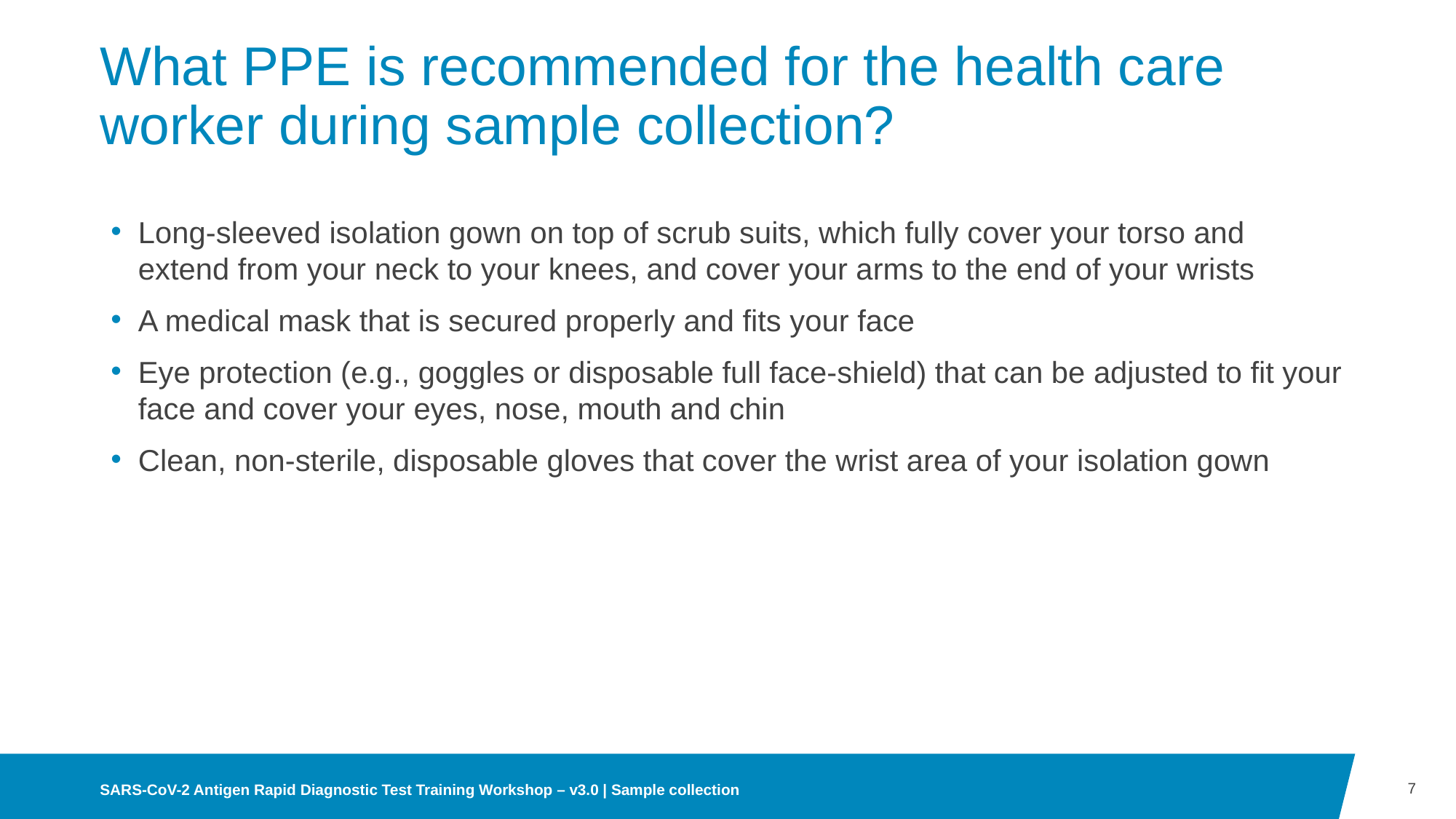

# What PPE is recommended for the health care worker during sample collection?
Long-sleeved isolation gown on top of scrub suits, which fully cover your torso and extend from your neck to your knees, and cover your arms to the end of your wrists
A medical mask that is secured properly and fits your face
Eye protection (e.g., goggles or disposable full face-shield) that can be adjusted to fit your face and cover your eyes, nose, mouth and chin
Clean, non-sterile, disposable gloves that cover the wrist area of your isolation gown

7
SARS-CoV-2 Antigen Rapid Diagnostic Test Training Workshop – v3.0 | Sample collection